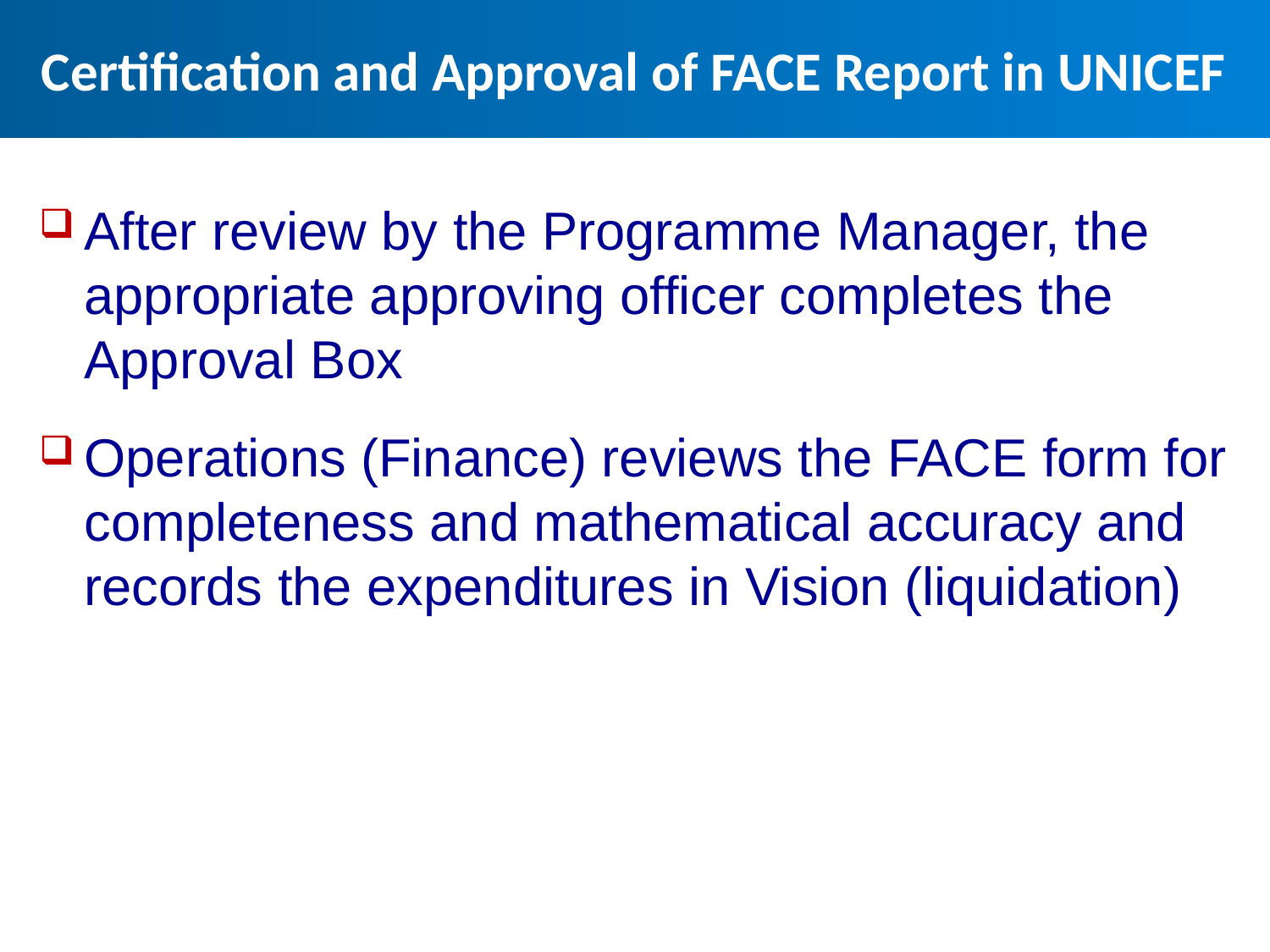

# Certification and Approval of FACE Report in UNICEF
After review by the Programme Manager, the appropriate approving officer completes the Approval Box
Operations (Finance) reviews the FACE form for completeness and mathematical accuracy and records the expenditures in Vision (liquidation)